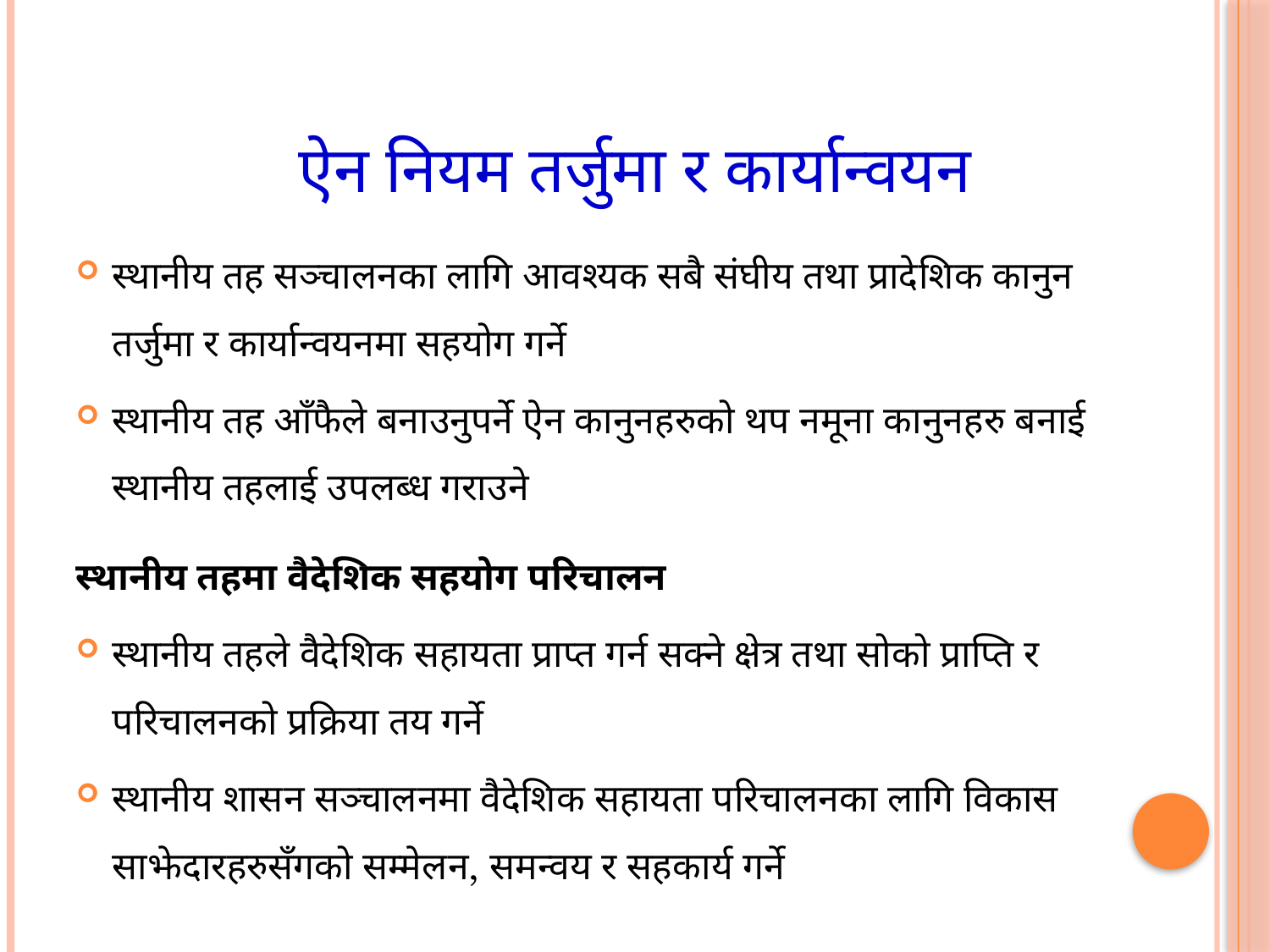

# ऐन नियम तर्जुमा र कार्यान्वयन
स्थानीय तह सञ्चालनका लागि आवश्यक सबै संघीय तथा प्रादेशिक कानुन तर्जुमा र कार्यान्वयनमा सहयोग गर्ने
स्थानीय तह आँफैले बनाउनुपर्ने ऐन कानुनहरुको थप नमूना कानुनहरु बनाई स्थानीय तहलाई उपलब्ध गराउने

स्थानीय तहमा वैदेशिक सहयोग परिचालन
स्थानीय तहले वैदेशिक सहायता प्राप्त गर्न सक्ने क्षेत्र तथा सोको प्राप्ति र परिचालनको प्रक्रिया तय गर्ने
स्थानीय शासन सञ्चालनमा वैदेशिक सहायता परिचालनका लागि विकास साझेदारहरुसँगको सम्मेलन, समन्वय र सहकार्य गर्ने